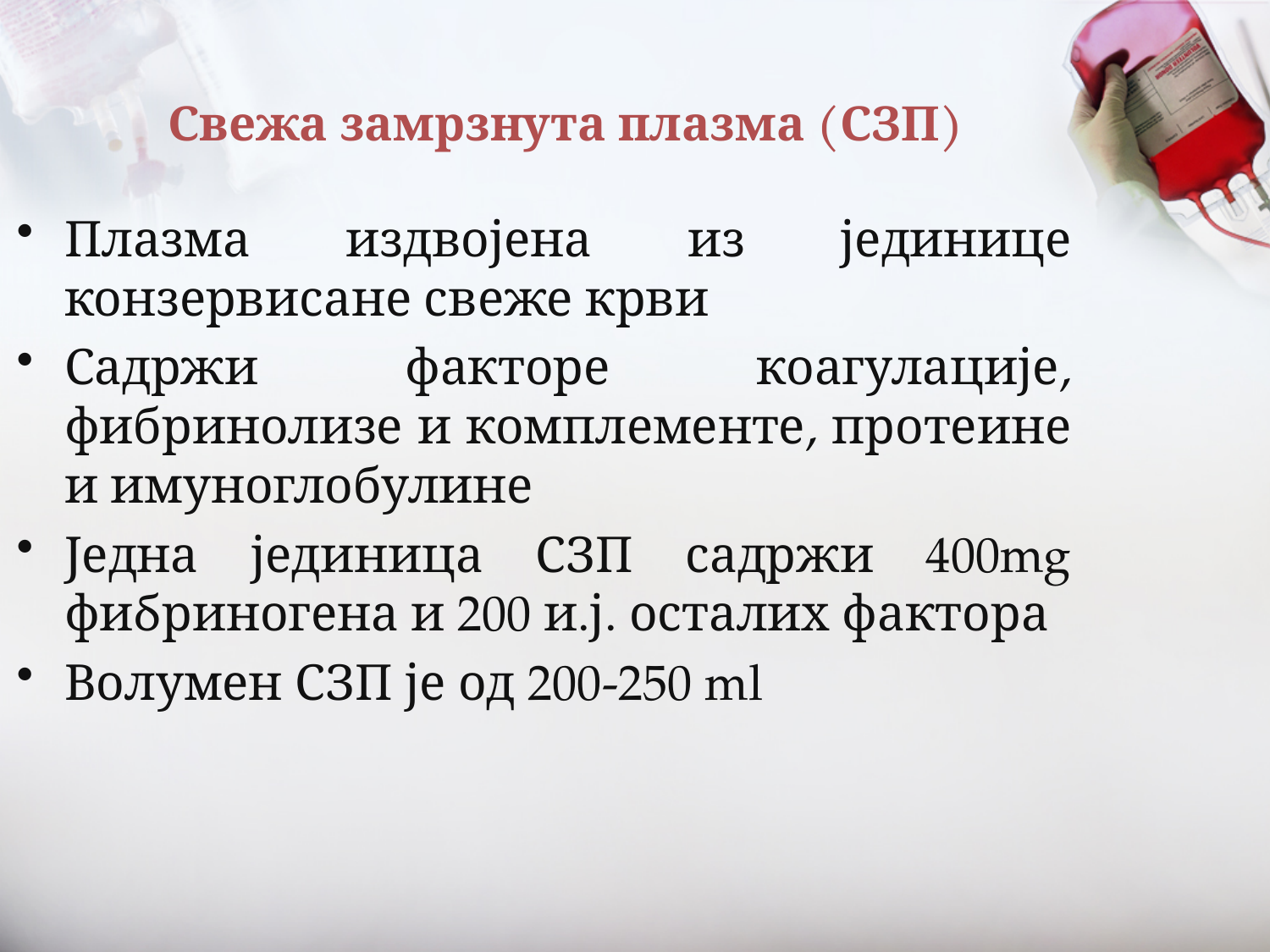

# Свежа замрзнута плазма (СЗП)
Плазма издвојена из јединице конзервисане свеже крви
Садржи факторе коагулације, фибринолизе и комплементе, протеине и имуноглобулине
Једна јединица СЗП садржи 400mg фибриногена и 200 и.ј. осталих фактора
Волумен СЗП је од 200-250 ml